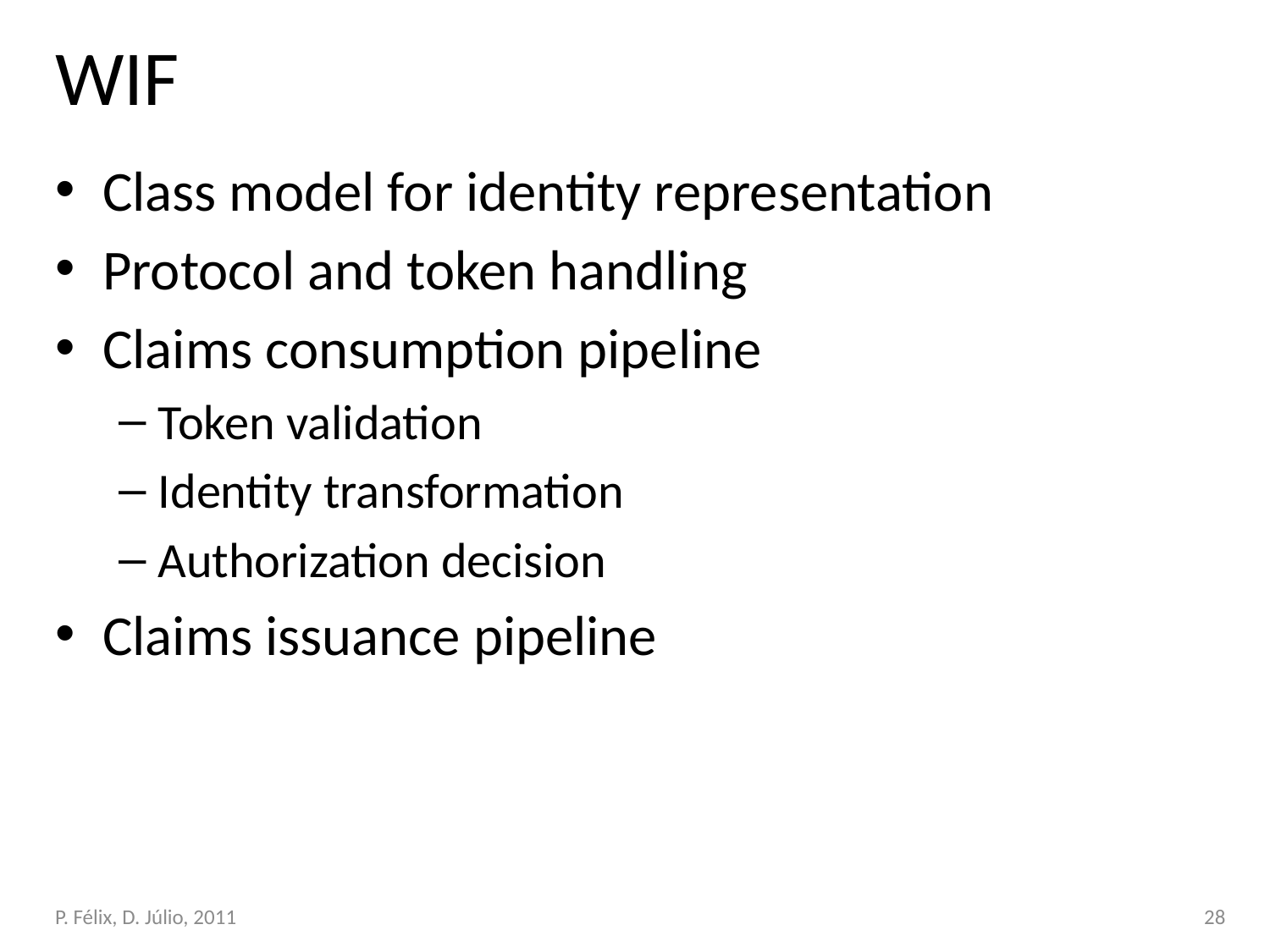

# WIF
Class model for identity representation
Protocol and token handling
Claims consumption pipeline
Token validation
Identity transformation
Authorization decision
Claims issuance pipeline
P. Félix, D. Júlio, 2011
28